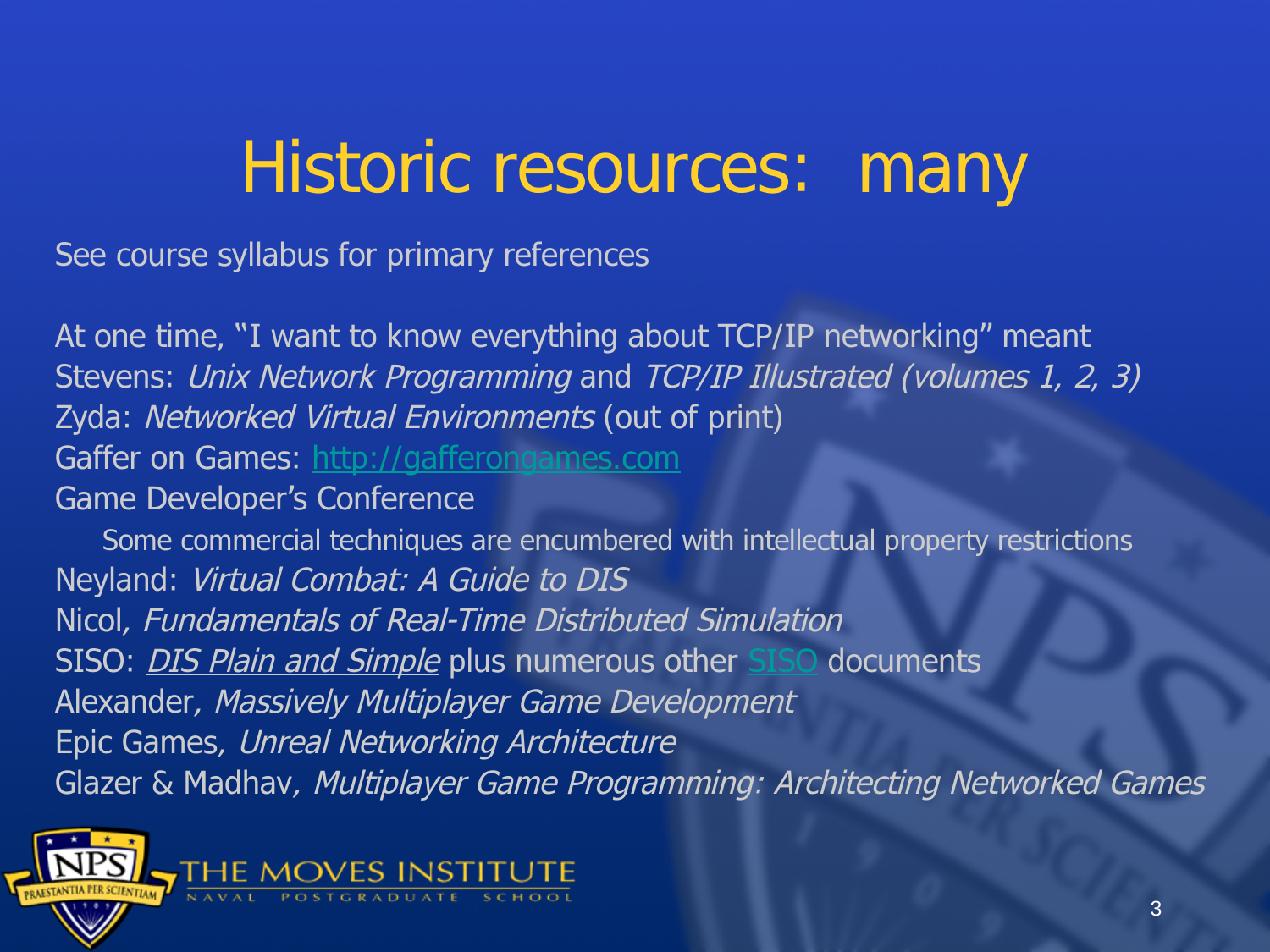

# Historic resources:  many
See course syllabus for primary references

At one time, “I want to know everything about TCP/IP networking” meant
Stevens: Unix Network Programming and TCP/IP Illustrated (volumes 1, 2, 3)
Zyda: Networked Virtual Environments (out of print)
Gaffer on Games: http://gafferongames.com
Game Developer’s Conference
	Some commercial techniques are encumbered with intellectual property restrictions
Neyland: Virtual Combat: A Guide to DIS
Nicol, Fundamentals of Real-Time Distributed Simulation
SISO: DIS Plain and Simple plus numerous other SISO documents
Alexander, Massively Multiplayer Game Development
Epic Games, Unreal Networking Architecture
Glazer & Madhav, Multiplayer Game Programming: Architecting Networked Games

3